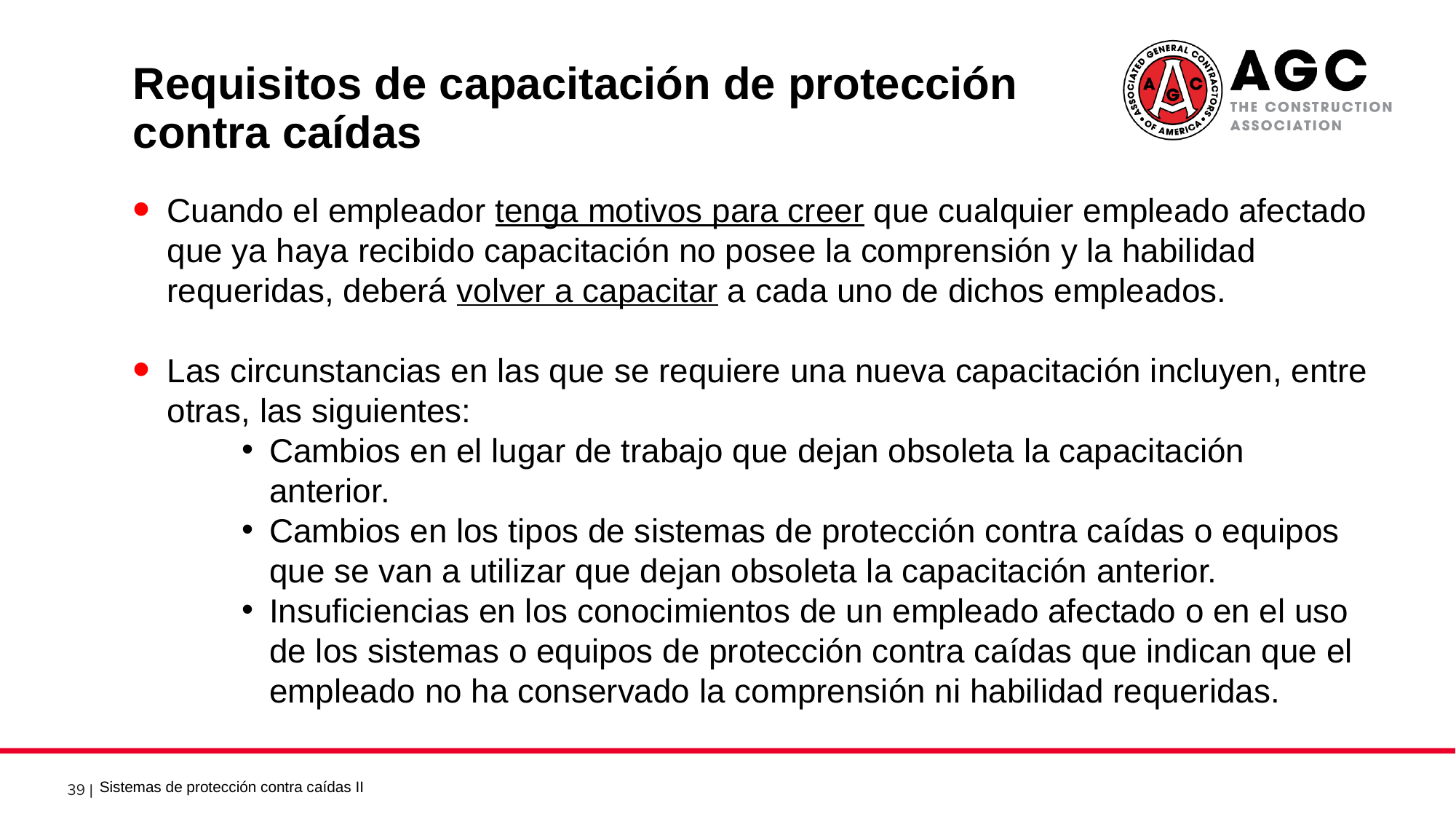

Requisitos de capacitación de protección contra caídas 6
Cuando el empleador tenga motivos para creer que cualquier empleado afectado que ya haya recibido capacitación no posee la comprensión y la habilidad requeridas, deberá volver a capacitar a cada uno de dichos empleados.

Las circunstancias en las que se requiere una nueva capacitación incluyen, entre otras, las siguientes:
Cambios en el lugar de trabajo que dejan obsoleta la capacitación anterior.
Cambios en los tipos de sistemas de protección contra caídas o equipos que se van a utilizar que dejan obsoleta la capacitación anterior.
Insuficiencias en los conocimientos de un empleado afectado o en el uso de los sistemas o equipos de protección contra caídas que indican que el empleado no ha conservado la comprensión ni habilidad requeridas.
Sistemas de protección contra caídas II